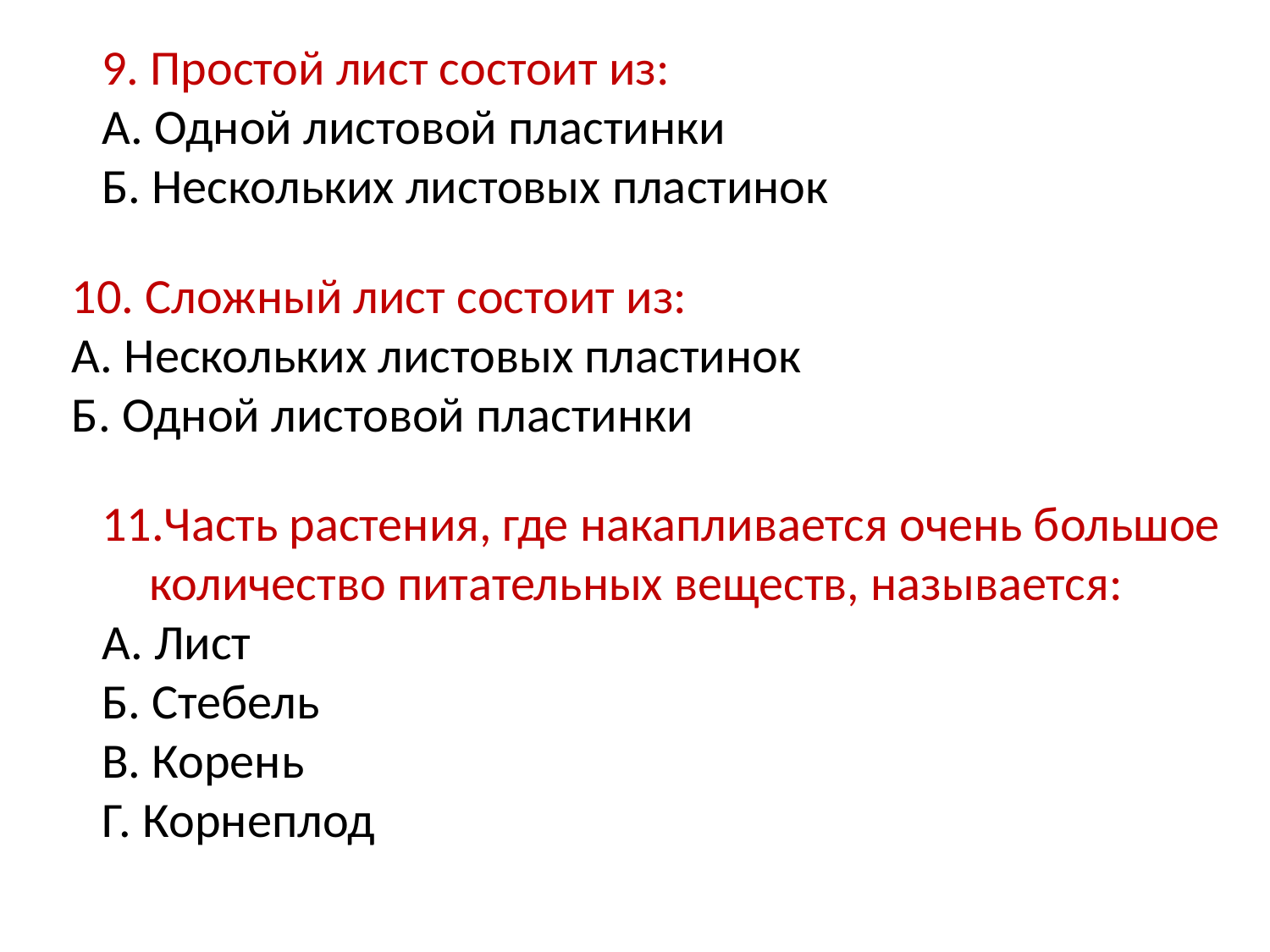

9. Простой лист состоит из:
А. Одной листовой пластинки
Б. Нескольких листовых пластинок
10. Сложный лист состоит из:
А. Нескольких листовых пластинок
Б. Одной листовой пластинки
11.Часть растения, где накапливается очень большое количество питательных веществ, называется:
А. Лист
Б. Стебель
В. Корень
Г. Корнеплод